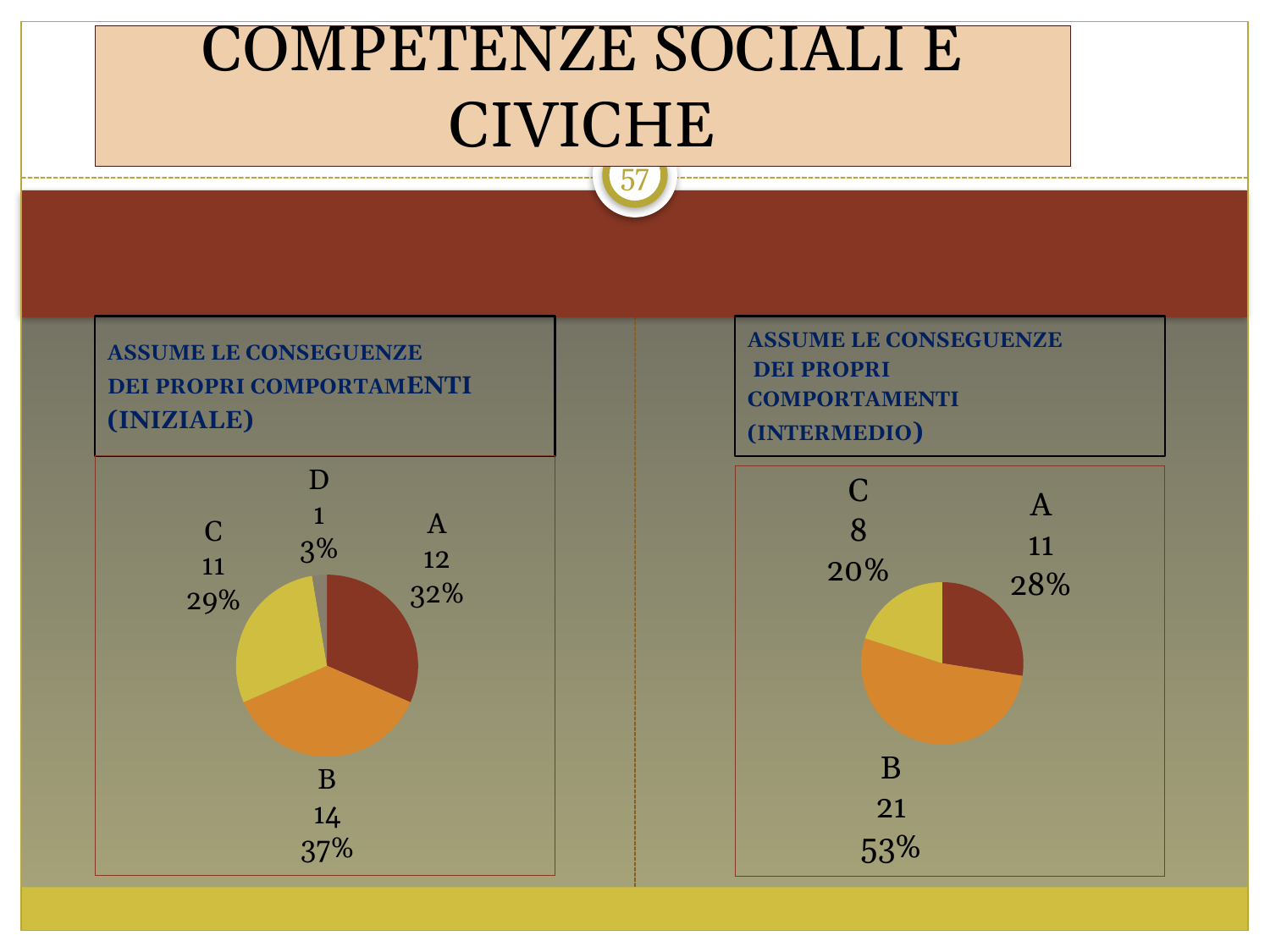

# COMPETENZE SOCIALI E CIVICHE
57
ASSUME LE CONSEGUENZE
DEI PROPRI COMPORTAMENTI
(INIZIALE)
ASSUME LE CONSEGUENZE
 DEI PROPRI
COMPORTAMENTI
(INTERMEDIO)

### Chart

| Category | Vendite |
|---|---|
| A | 12.0 |
| B | 14.0 |
| C | 11.0 |
| D | 1.0 |

### Chart

| Category | Vendite |
|---|---|
| A | 11.0 |
| B | 21.0 |
| C | 8.0 |
| D | 0.0 |